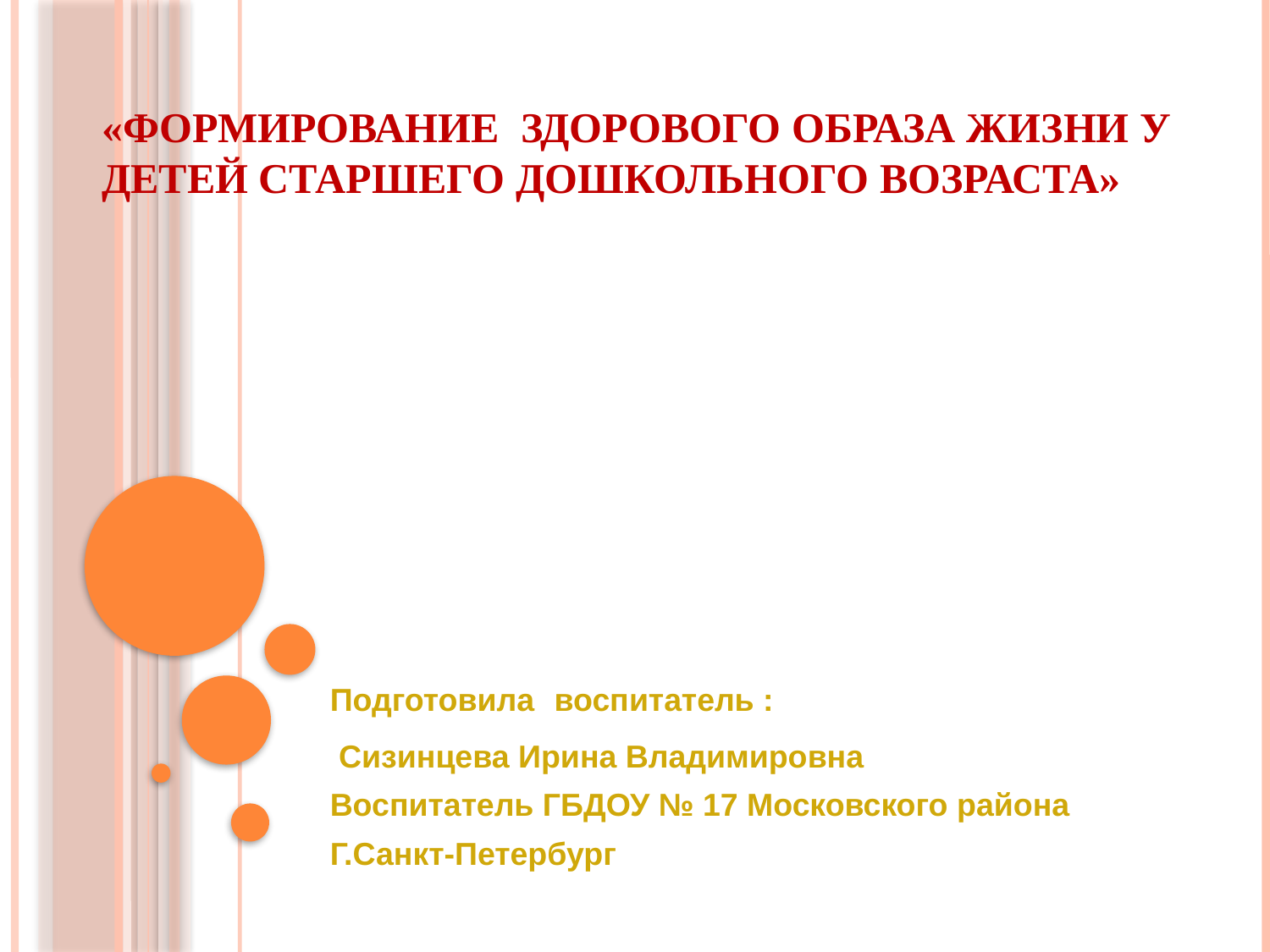

# «Формирование  ЗДОРОВОГО ОБРАЗА ЖИЗНИ У детей старшего дошкольного возраста»
Подготовила воспитатель :
 Сизинцева Ирина Владимировна
Воспитатель ГБДОУ № 17 Московского района
Г.Санкт-Петербург